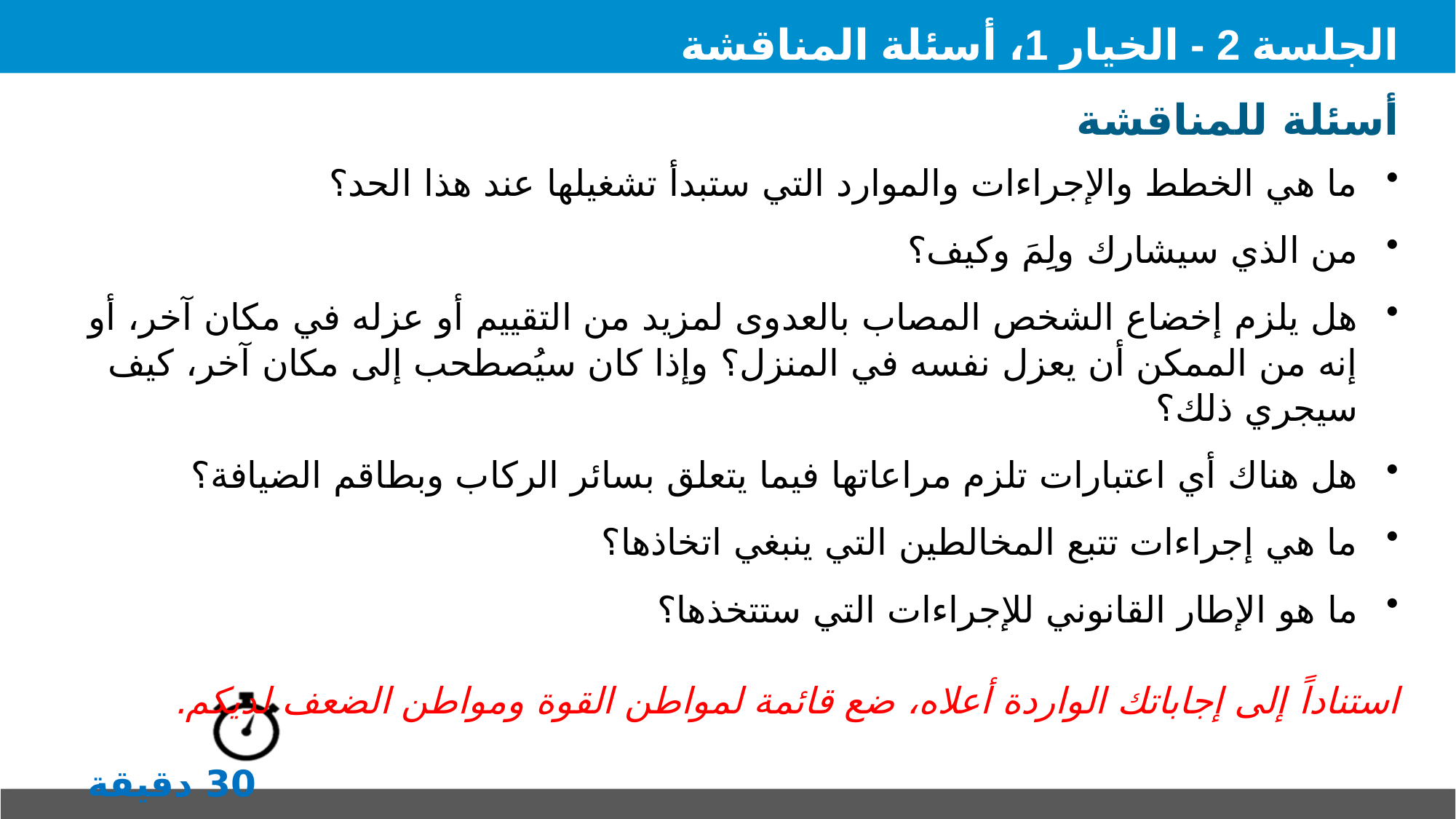

# الجلسة 2 - الخيار 1، أسئلة المناقشة
أسئلة للمناقشة
ما هي الخطط والإجراءات والموارد التي ستبدأ تشغيلها عند هذا الحد؟
من الذي سيشارك ولِمَ وكيف؟
هل يلزم إخضاع الشخص المصاب بالعدوى لمزيد من التقييم أو عزله في مكان آخر، أو إنه من الممكن أن يعزل نفسه في المنزل؟ وإذا كان سيُصطحب إلى مكان آخر، كيف سيجري ذلك؟
هل هناك أي اعتبارات تلزم مراعاتها فيما يتعلق بسائر الركاب وبطاقم الضيافة؟
ما هي إجراءات تتبع المخالطين التي ينبغي اتخاذها؟
ما هو الإطار القانوني للإجراءات التي ستتخذها؟

استناداً إلى إجاباتك الواردة أعلاه، ضع قائمة لمواطن القوة ومواطن الضعف لديكم.

30 دقيقة